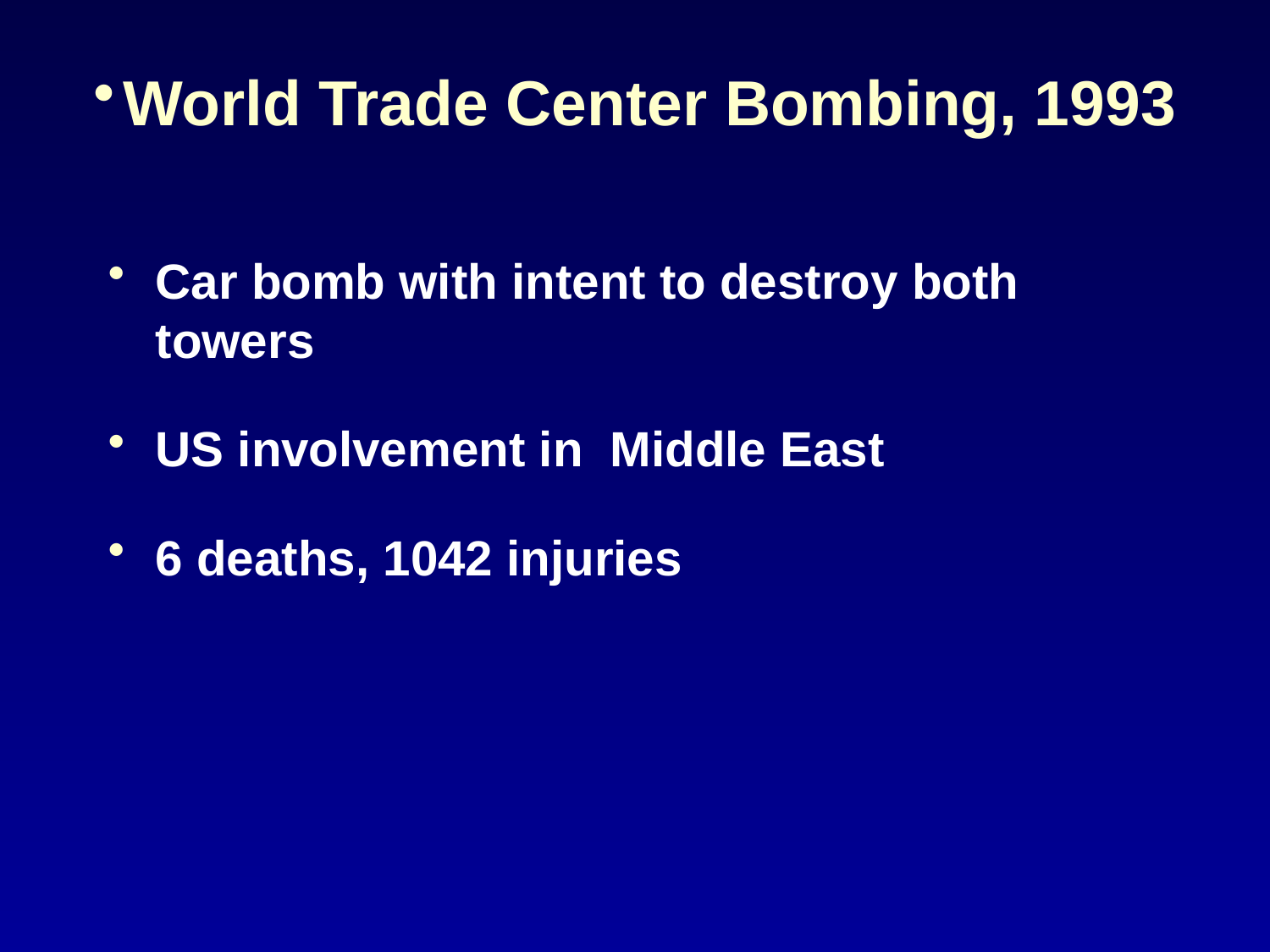

# World Trade Center Bombing, 1993
Car bomb with intent to destroy both towers
US involvement in  Middle East
6 deaths, 1042 injuries